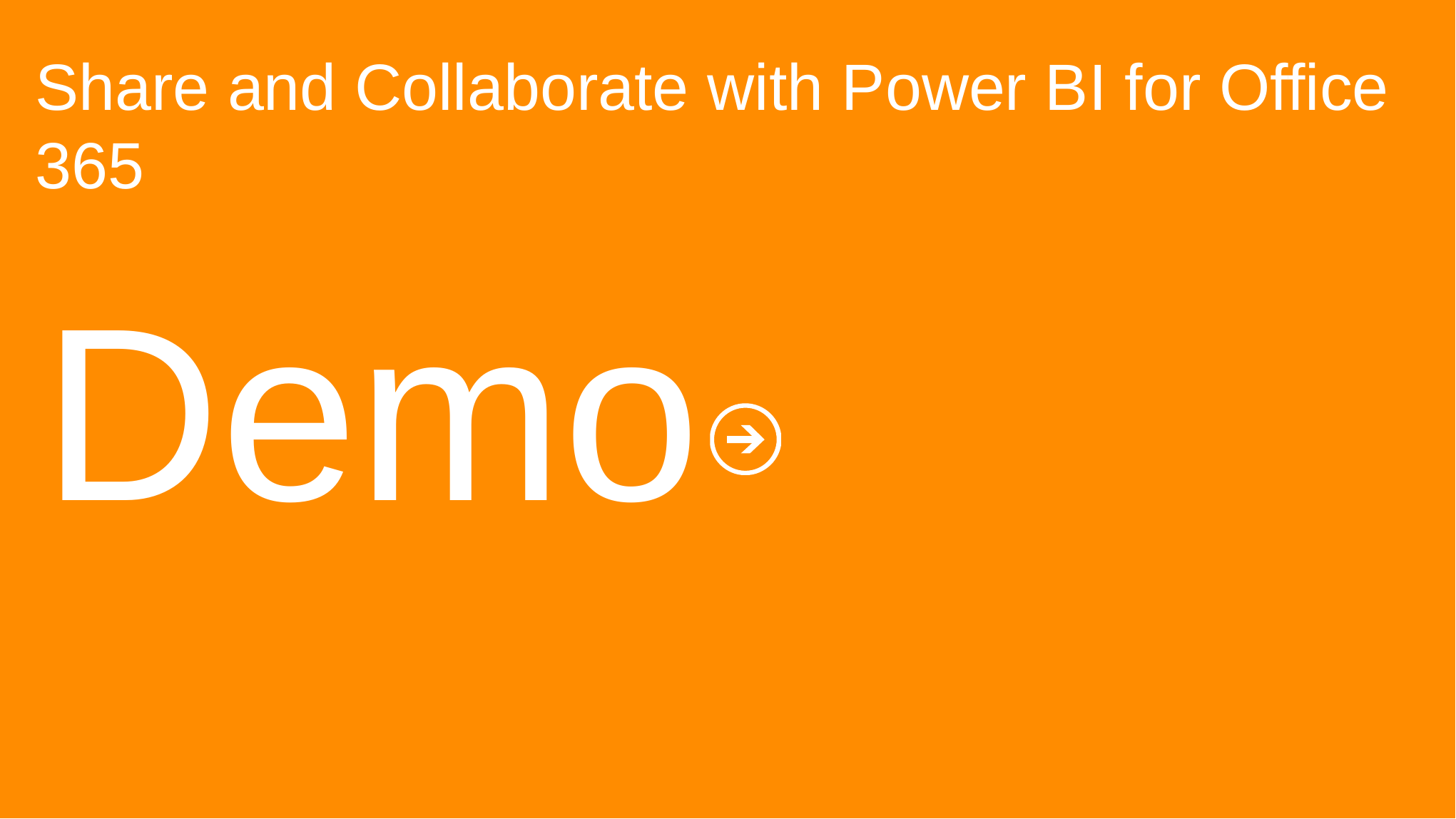

# Share and Collaborate with Power BI for Office 365
Demo